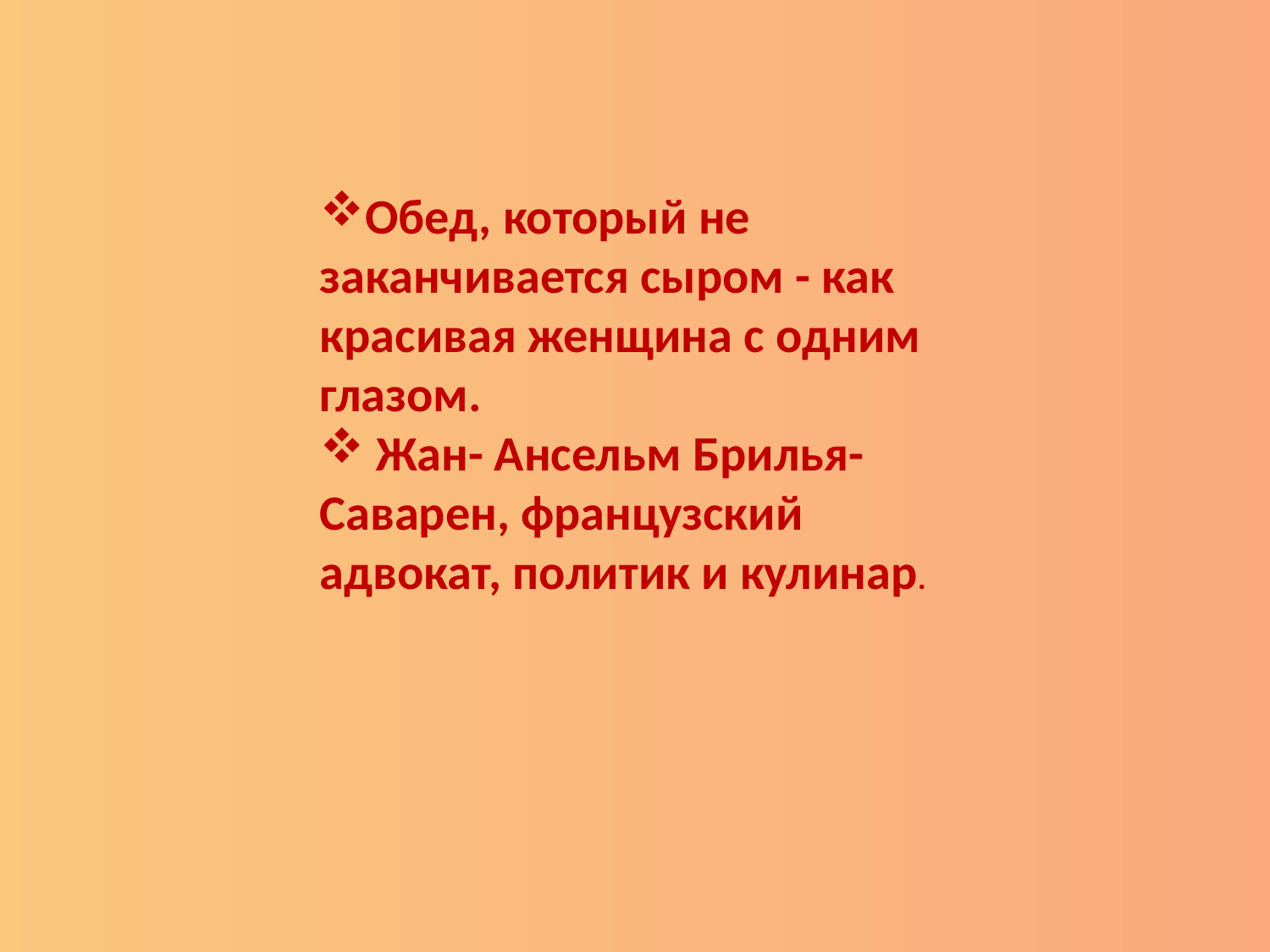

Обед, который не заканчивается сыром - как красивая женщина с одним глазом.
 Жан- Ансельм Брилья-Саварен, французский адвокат, политик и кулинар.